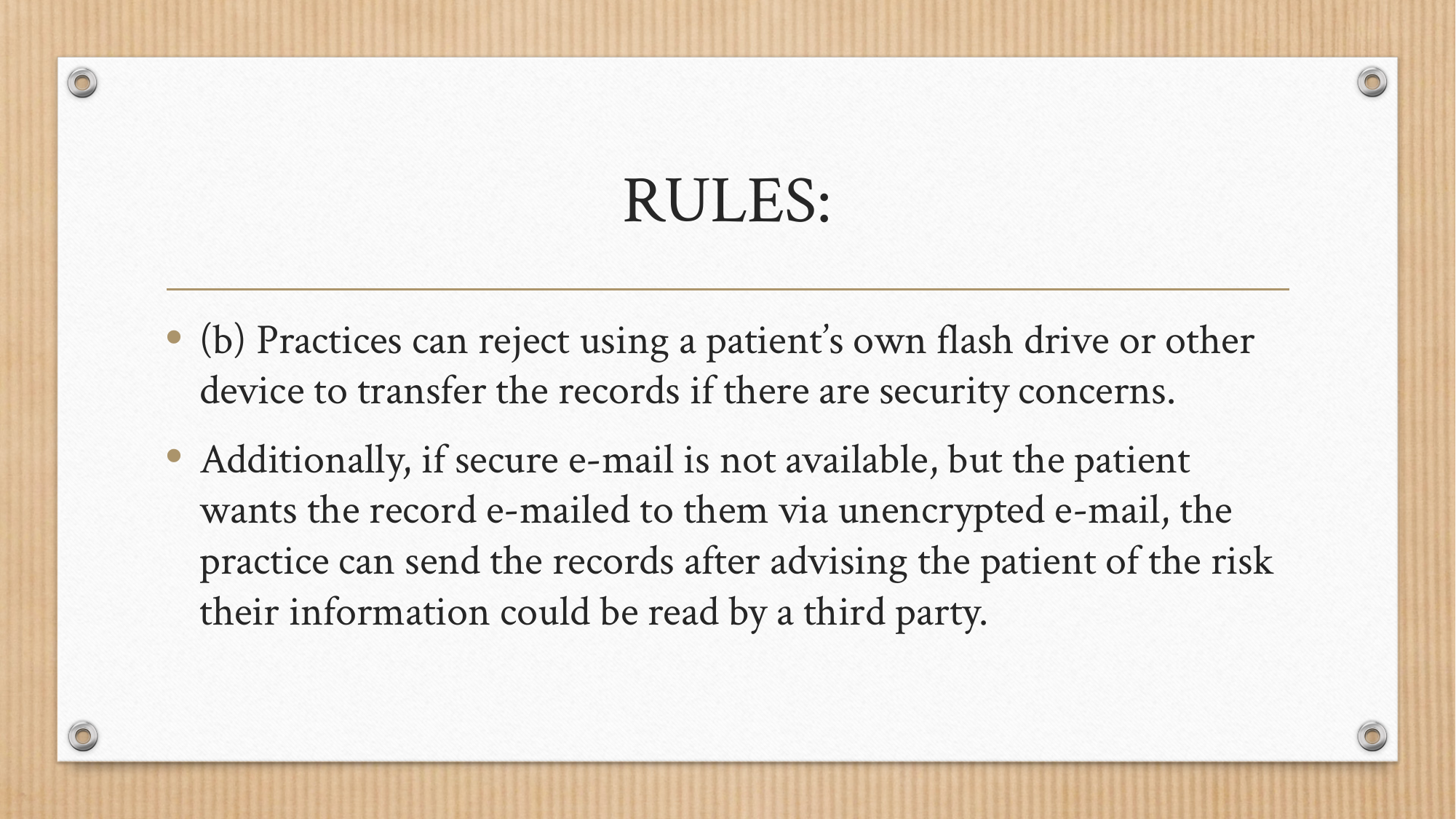

# RULES:
(b) Practices can reject using a patient’s own flash drive or other device to transfer the records if there are security concerns.
Additionally, if secure e-mail is not available, but the patient wants the record e-mailed to them via unencrypted e-mail, the practice can send the records after advising the patient of the risk their information could be read by a third party.